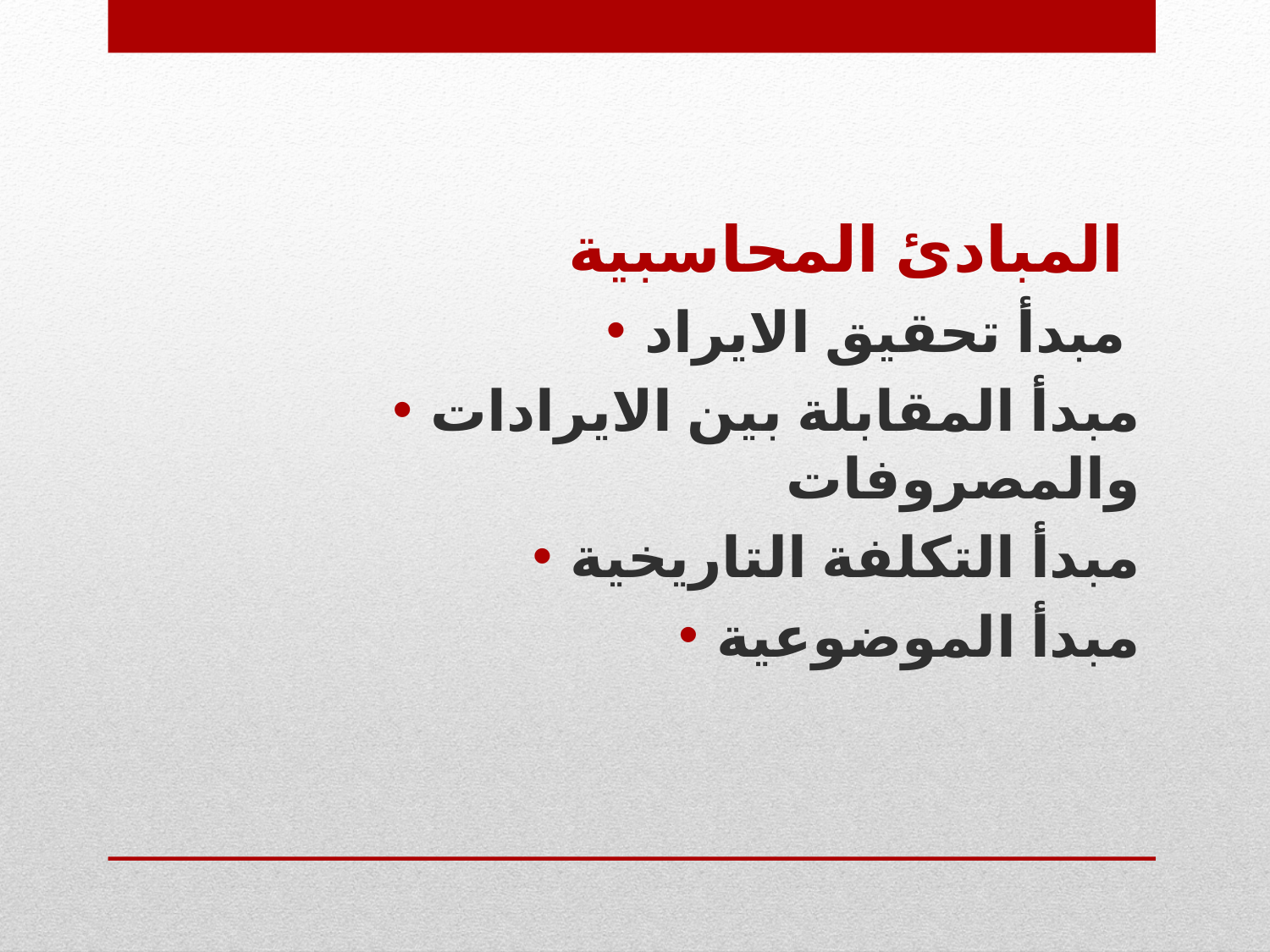

المبادئ المحاسبية
مبدأ تحقيق الايراد
مبدأ المقابلة بين الايرادات والمصروفات
مبدأ التكلفة التاريخية
مبدأ الموضوعية